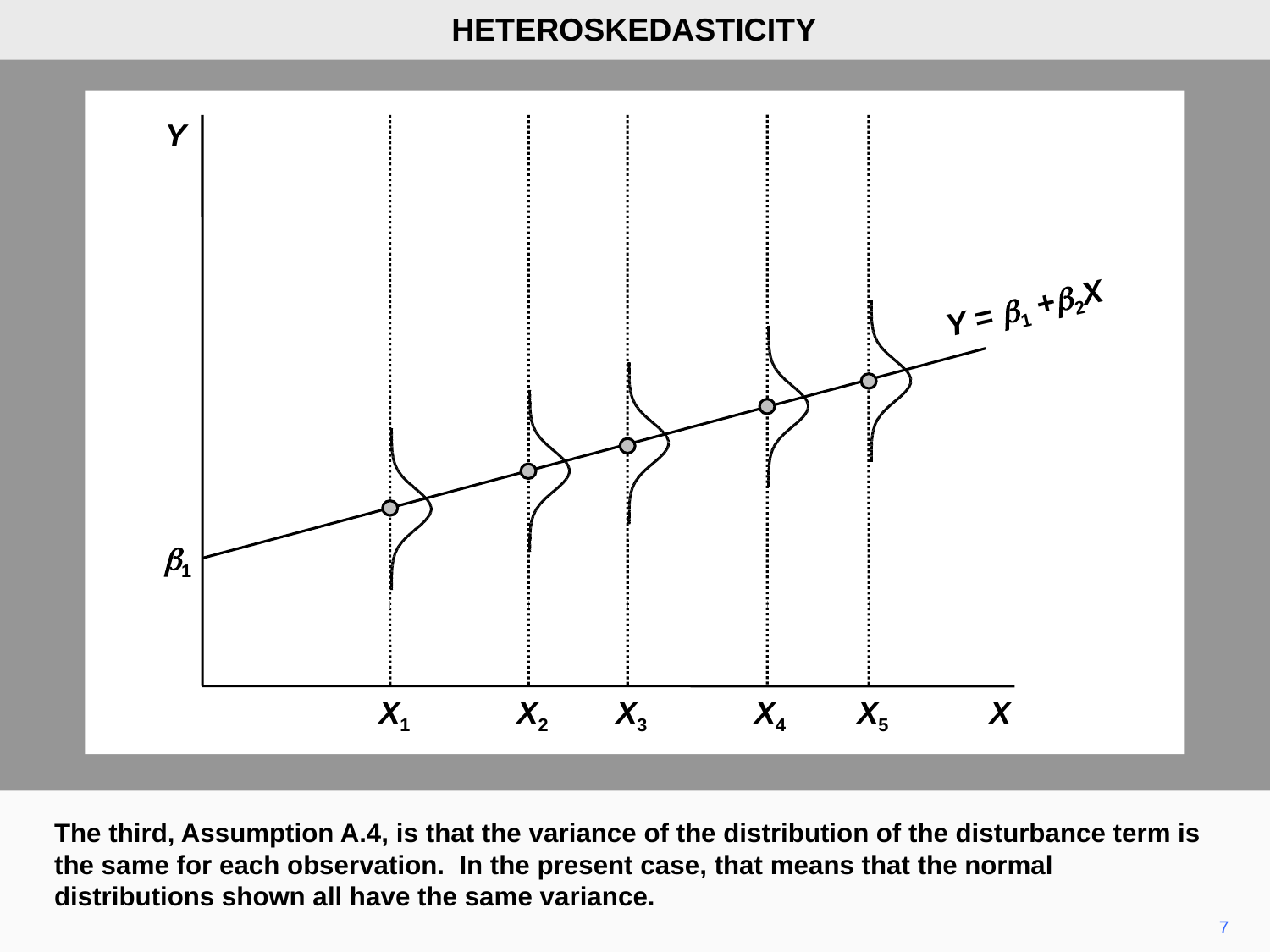

HETEROSKEDASTICITY

Y

Y = β1 +β2X

β1

X1
X2
X3
X4
X5
X

The third, Assumption A.4, is that the variance of the distribution of the disturbance term is the same for each observation.  In the present case, that means that the normal distributions shown all have the same variance.
7